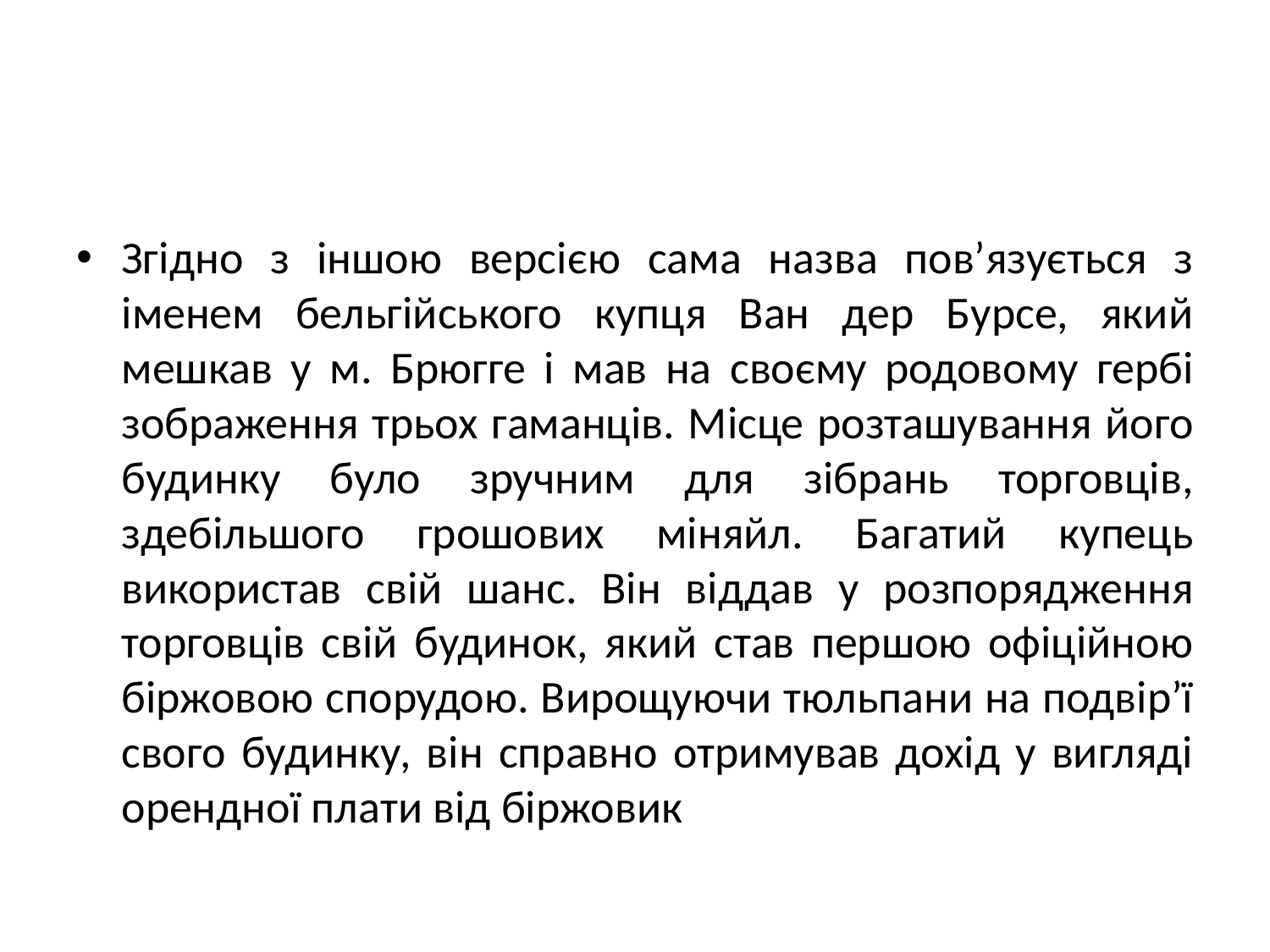

#
Згідно з іншою версією сама назва пов’язується з іменем бельгійського купця Ван дер Бурсе, який мешкав у м. Брюгге і мав на своєму родовому гербі зображення трьох гаманців. Місце розташування його будинку було зручним для зібрань торговців, здебільшого грошових міняйл. Багатий купець використав свій шанс. Він віддав у розпорядження торговців свій будинок, який став першою офіційною біржовою спорудою. Вирощуючи тюльпани на подвір’ї свого будинку, він справно отримував дохід у вигляді орендної плати від біржовик